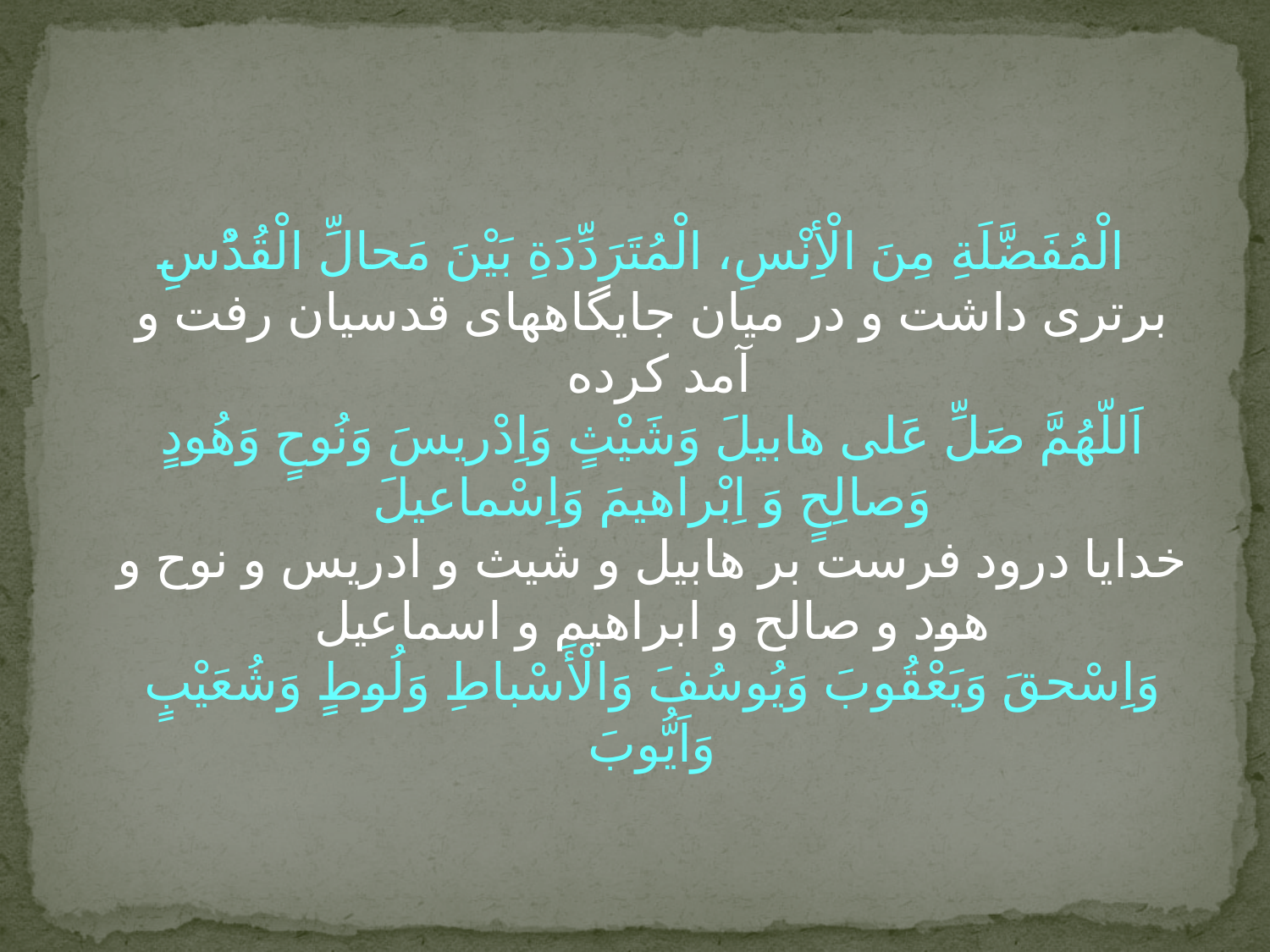

#
الْمُفَضَّلَةِ مِنَ الْأِنْسِ، الْمُتَرَدِّدَةِ بَیْنَ مَحالِّ الْقُدُْسِ
برترى داشت و در میان جایگاههاى قدسیان رفت و آمد کرده
اَللّهُمَّ صَلِّ عَلى‏ هابیلَ وَشَیْثٍ وَاِدْریسَ وَنُوحٍ وَهُودٍ وَصالِحٍ وَ اِبْراهیمَ وَاِسْماعیلَ
خدایا درود فرست بر هابیل و شیث و ادریس و نوح و هود و صالح و ابراهیم و اسماعیل‏
وَاِسْحقَ وَیَعْقُوبَ وَیُوسُفَ وَالْأَسْباطِ وَلُوطٍ وَشُعَیْبٍ وَاَیُّوبَ‏